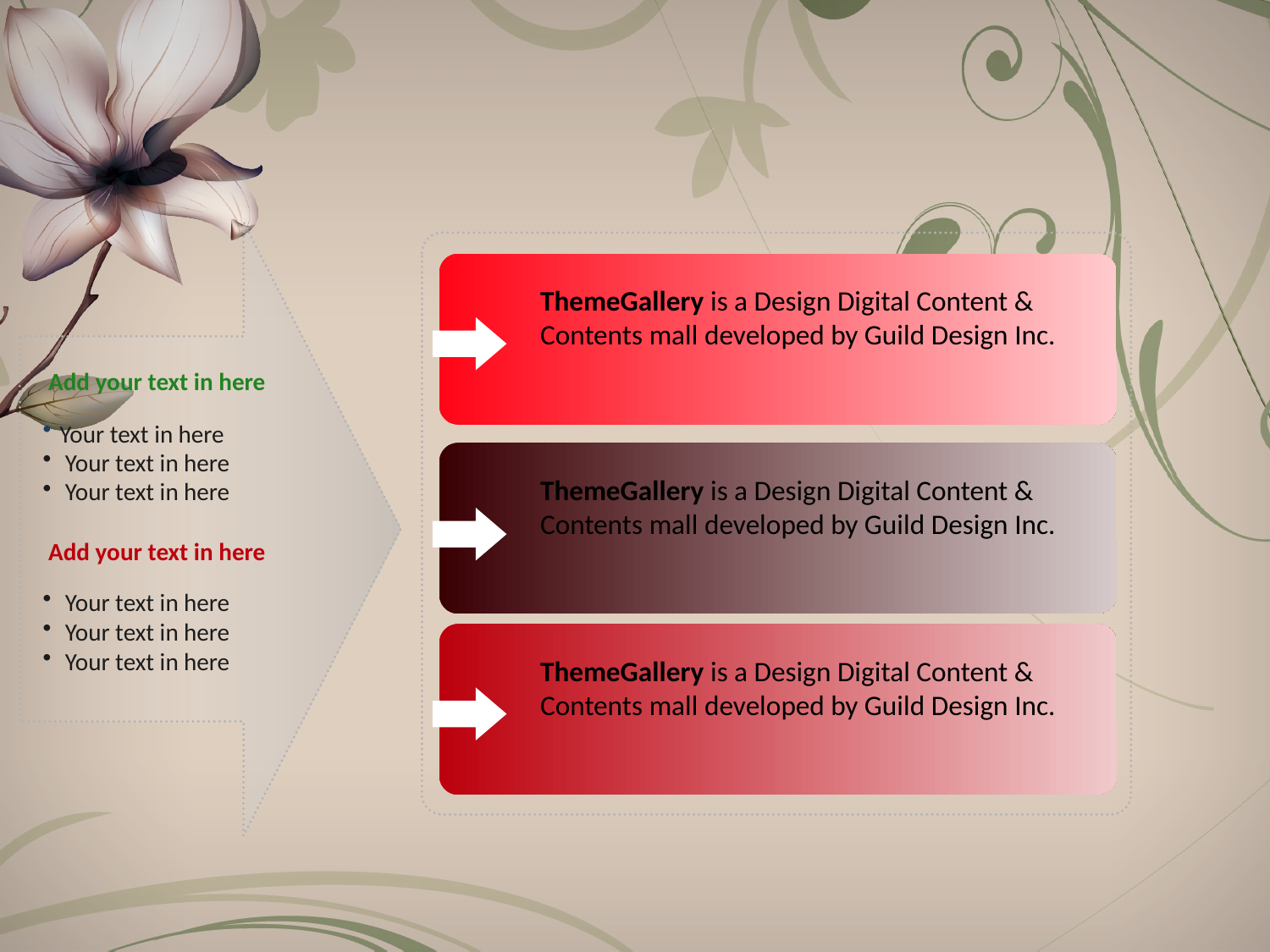

ThemeGallery is a Design Digital Content & Contents mall developed by Guild Design Inc.
 Add your text in here

Your text in here
 Your text in here
 Your text in here

 Add your text in here

 Your text in here
 Your text in here
 Your text in here

ThemeGallery is a Design Digital Content & Contents mall developed by Guild Design Inc.

ThemeGallery is a Design Digital Content & Contents mall developed by Guild Design Inc.